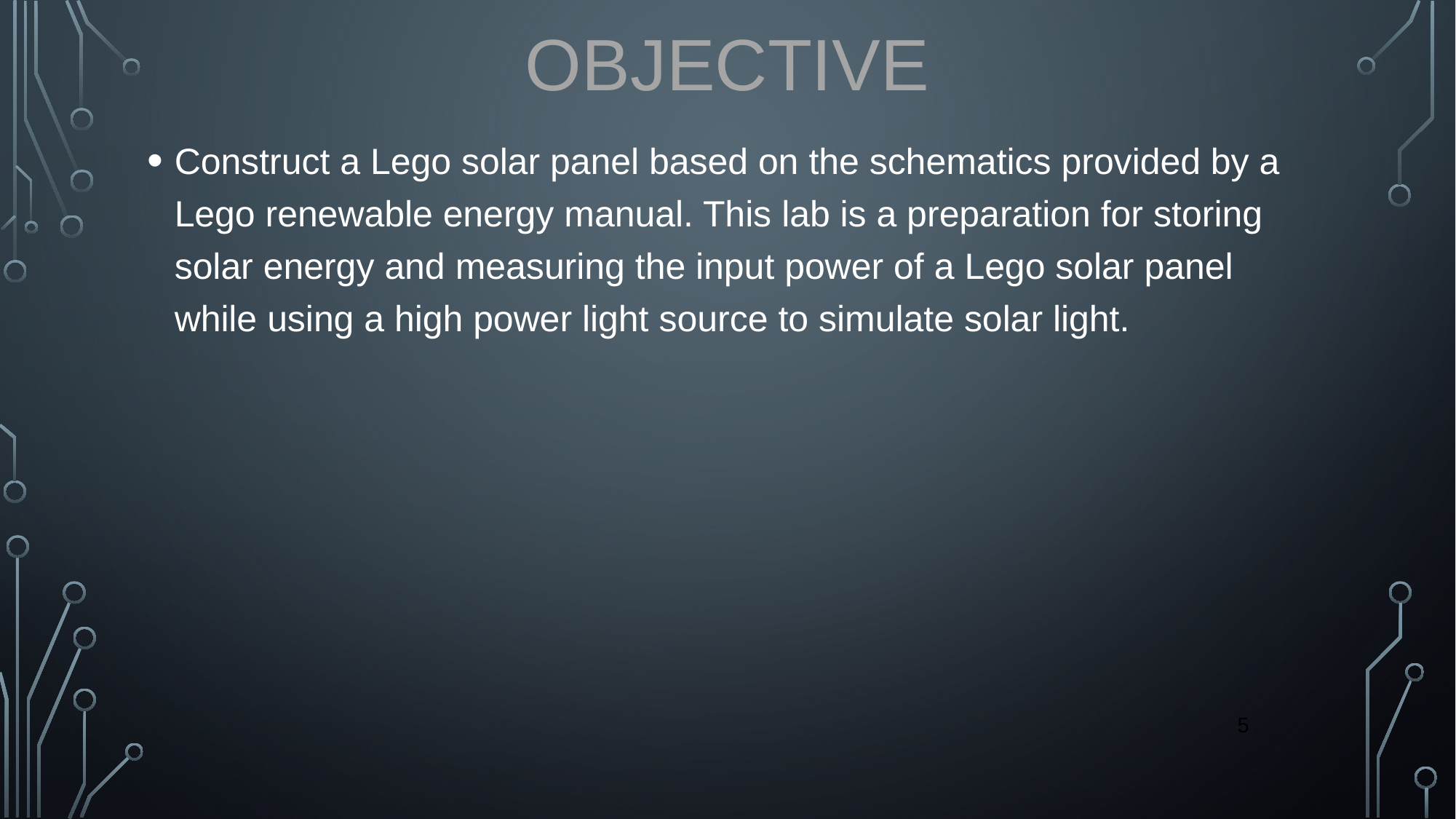

# OBJECTIVE
Construct a Lego solar panel based on the schematics provided by a Lego renewable energy manual. This lab is a preparation for storing solar energy and measuring the input power of a Lego solar panel while using a high power light source to simulate solar light.
5